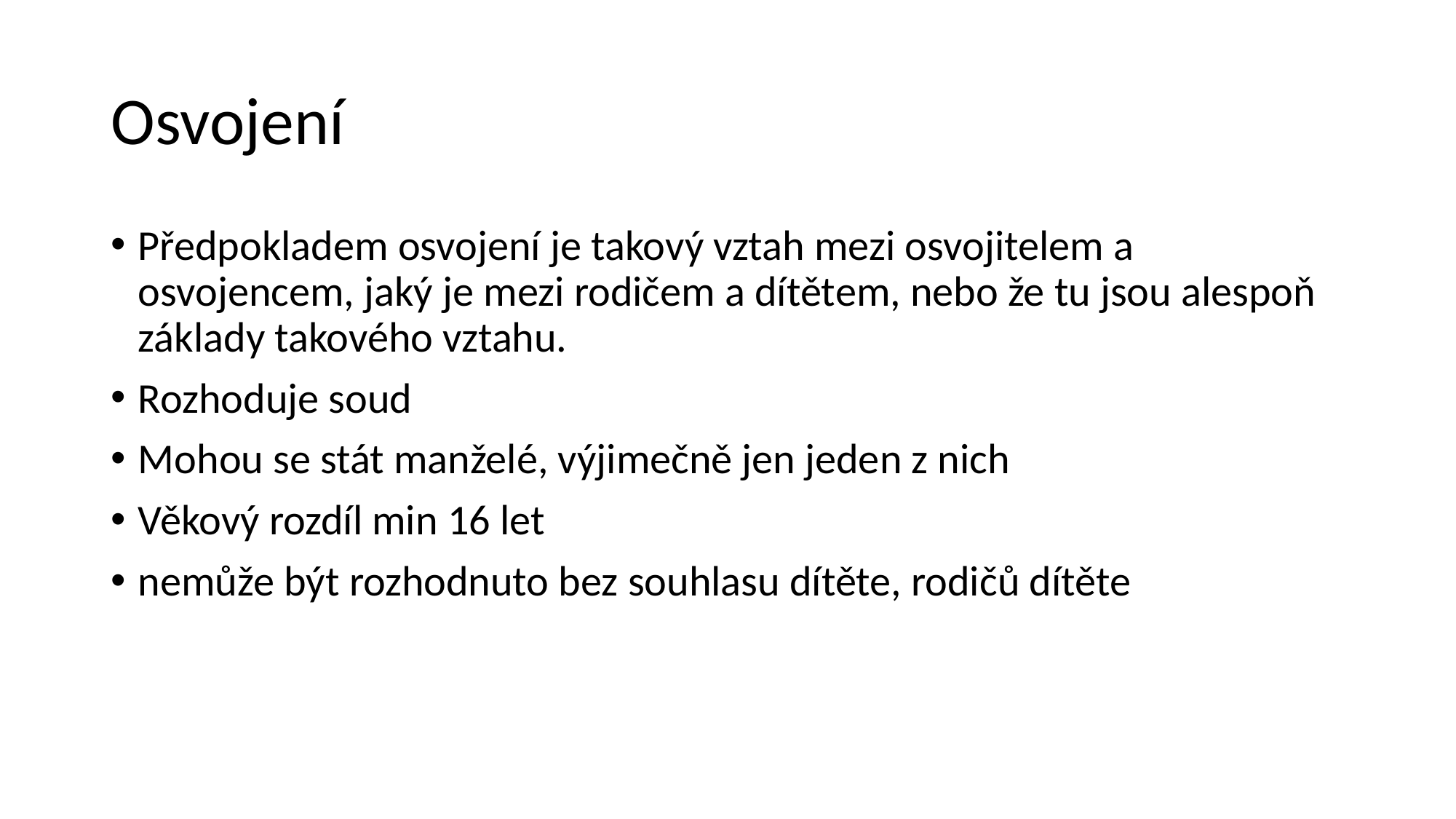

# Osvojení
Předpokladem osvojení je takový vztah mezi osvojitelem a osvojencem, jaký je mezi rodičem a dítětem, nebo že tu jsou alespoň základy takového vztahu.
Rozhoduje soud
Mohou se stát manželé, výjimečně jen jeden z nich
Věkový rozdíl min 16 let
nemůže být rozhodnuto bez souhlasu dítěte, rodičů dítěte